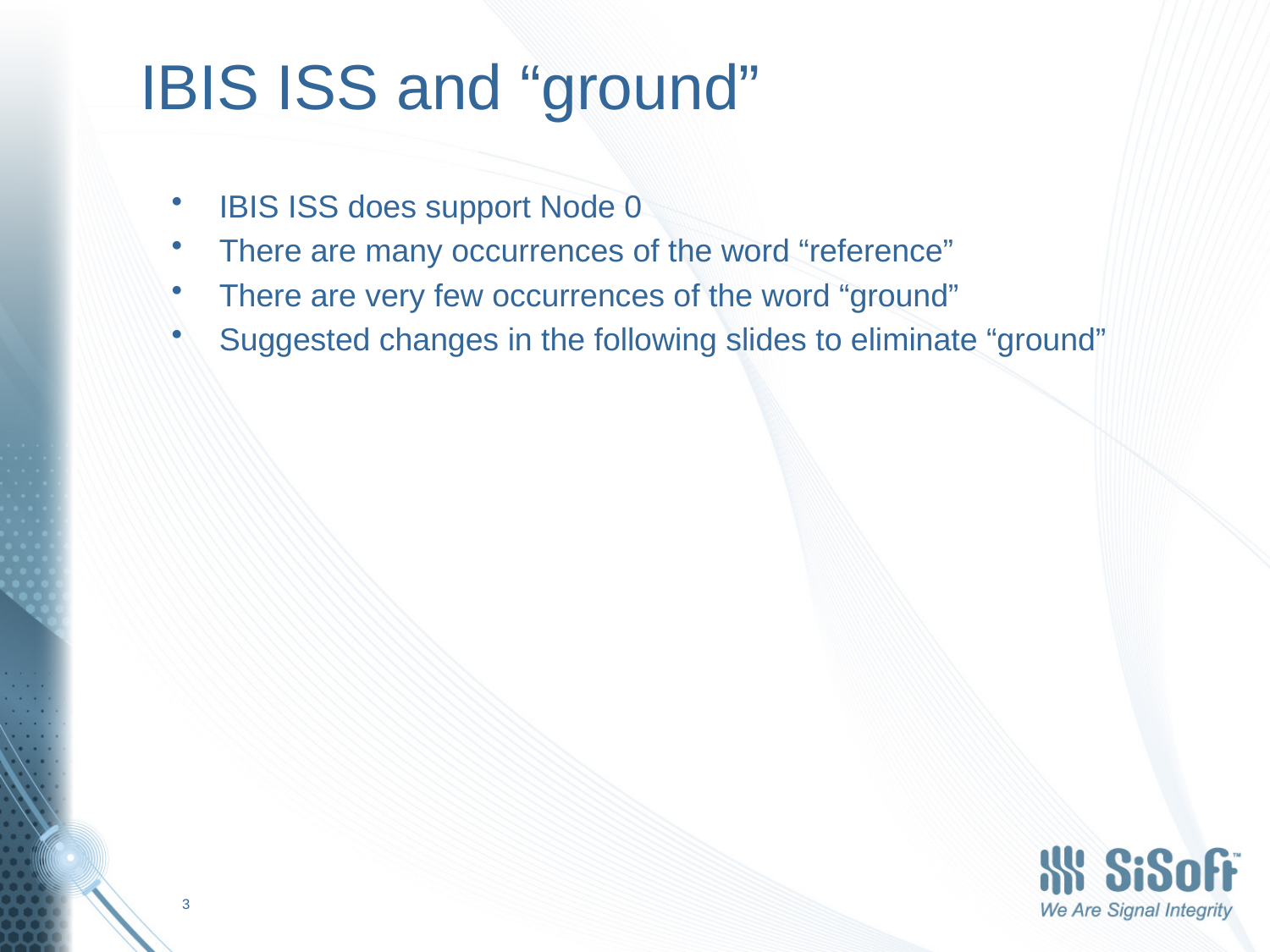

# IBIS ISS and “ground”
IBIS ISS does support Node 0
There are many occurrences of the word “reference”
There are very few occurrences of the word “ground”
Suggested changes in the following slides to eliminate “ground”

3